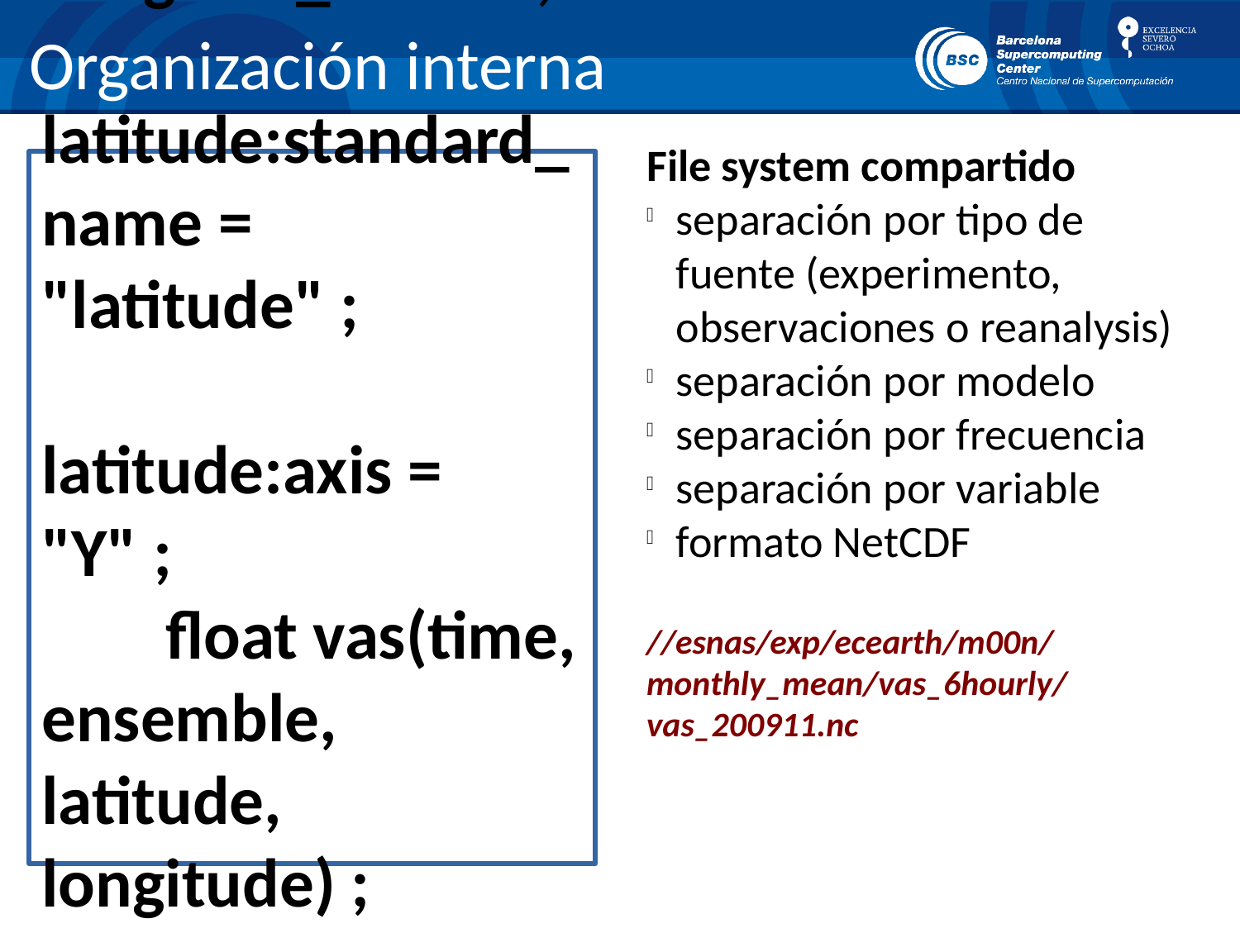

Organización interna
File system compartido
separación por tipo de fuente (experimento, observaciones o reanalysis)
separación por modelo
separación por frecuencia
separación por variable
formato NetCDF

//esnas/exp/ecearth/m00n/monthly_mean/vas_6hourly/vas_200911.nc

netcdf vas_20091101 {
dimensions:
        ensemble = 5 ;
        string4 = 4 ;
        string15 = 15 ;
        latitude = 256 ;
        time = UNLIMITED ; // (4 currently)
        longitude = 512 ;
        string60 = 60 ;
        time_bnd = 2 ;
variables:
        char experiment_id(ensemble, string4) ;
                experiment_id:standard_name = "experiment_id" ;
                experiment_id:long_name = "Experiment identifier" ;
        double latitude(latitude) ;
                latitude:long_name = "latitude" ;
                latitude:units = "degrees_north" ;
                latitude:standard_name = "latitude" ;
                latitude:axis = "Y" ;
        float vas(time, ensemble, latitude, longitude) ;
                vas:long_name = "near-surface meridional wind positive to the north" ;
                vas:grid_type = "gaussian" ;
                vas:_FillValue = 1.e+12f ;
                vas:standard_name = "northward_wind" ;
                vas:cell_methods = "time: mean (interval 3 hours)" ;
                vas:unit_long = "meter_per_second" ;
                vas:units = "m s-1" ;
                vas:coordinates = "longitude latitude reftime leadtime time_bnd experiment_id source realization institution level_vas" ;